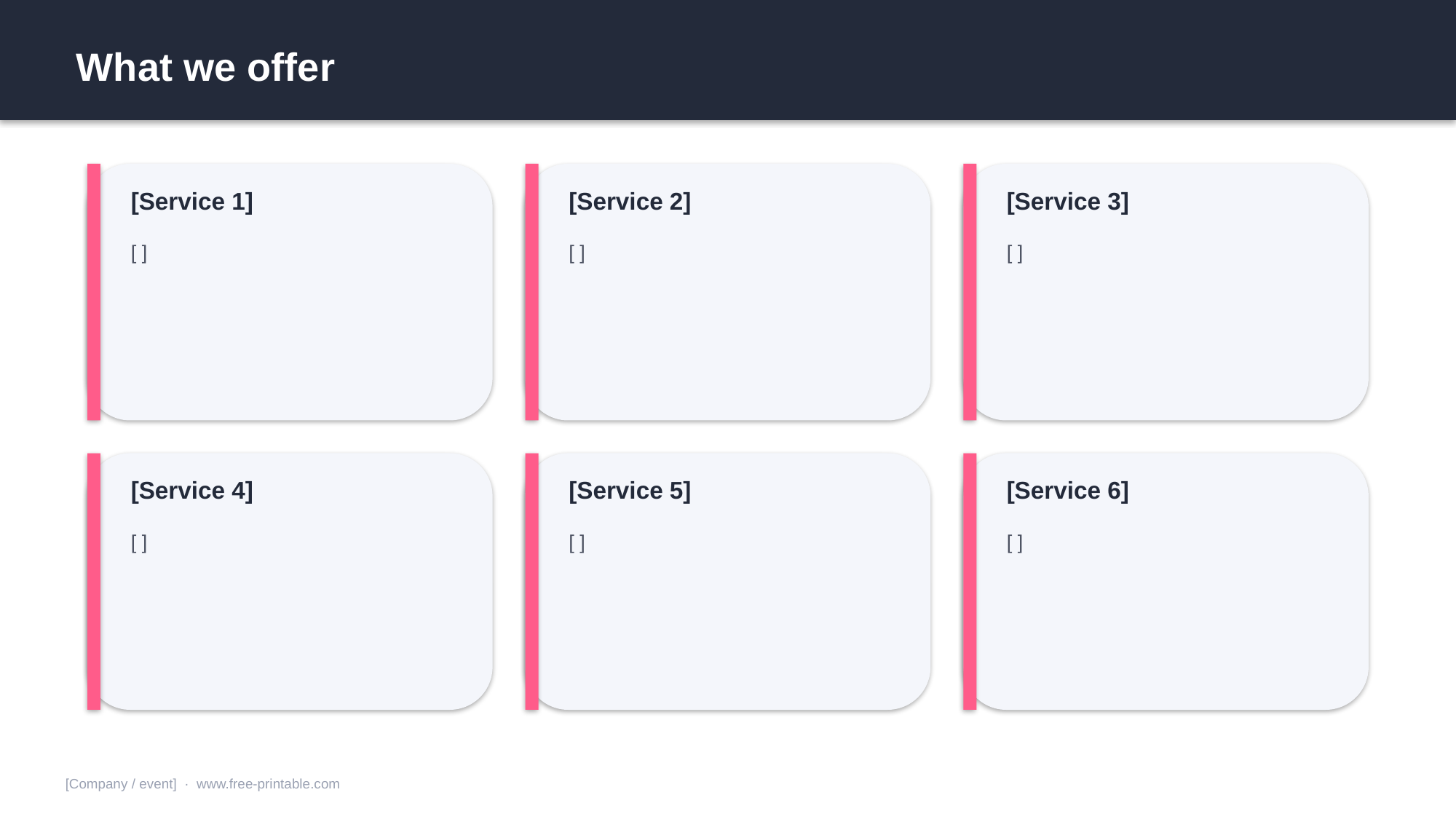

What we offer

[Service 1]
[Service 2]
[Service 3]
[ ]
[ ]
[ ]

[Service 4]
[Service 5]
[Service 6]
[ ]
[ ]
[ ]
[Company / event]  ·  www.free-printable.com